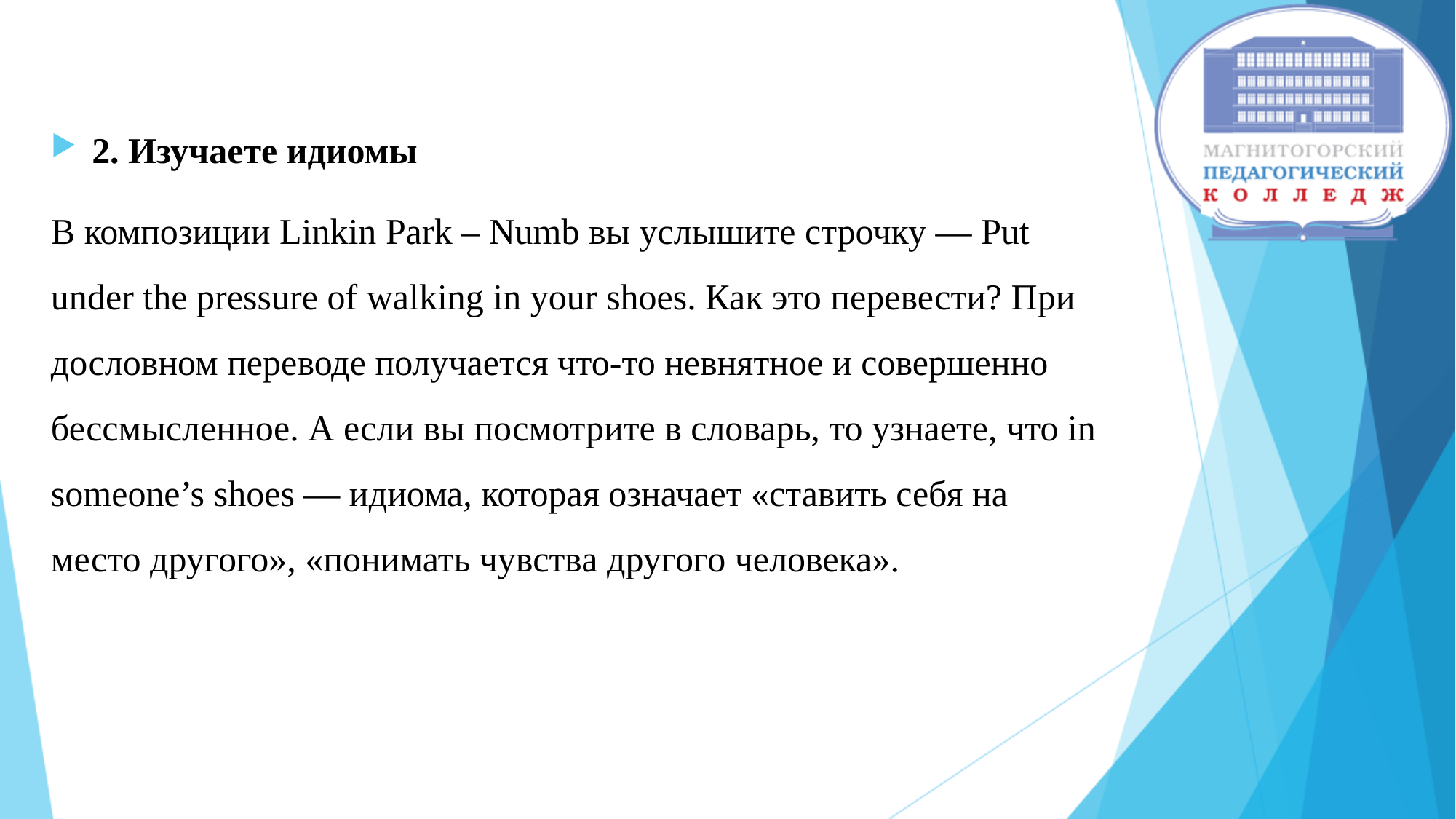

#
2. Изучаете идиомы
В композиции Linkin Park – Numb вы услышите строчку — Put under the pressure of walking in your shoes. Как это перевести? При дословном переводе получается что-то невнятное и совершенно бессмысленное. А если вы посмотрите в словарь, то узнаете, что in someone’s shoes — идиома, которая означает «ставить себя на место другого», «понимать чувства другого человека».